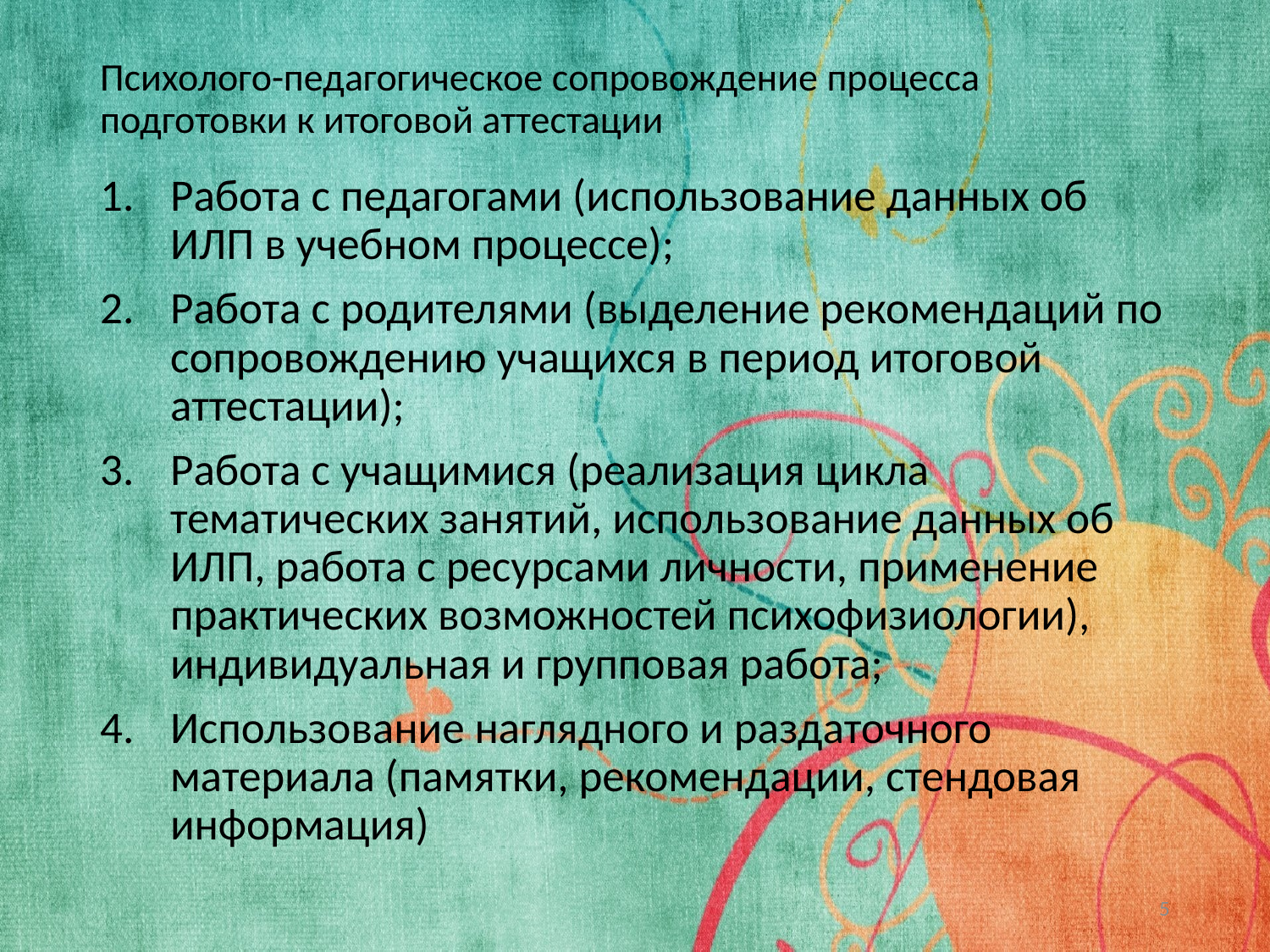

# Психолого-педагогическое сопровождение процесса подготовки к итоговой аттестации
Работа с педагогами (использование данных об ИЛП в учебном процессе);
Работа с родителями (выделение рекомендаций по сопровождению учащихся в период итоговой аттестации);
Работа с учащимися (реализация цикла тематических занятий, использование данных об ИЛП, работа с ресурсами личности, применение практических возможностей психофизиологии), индивидуальная и групповая работа;
Использование наглядного и раздаточного материала (памятки, рекомендации, стендовая информация)
5